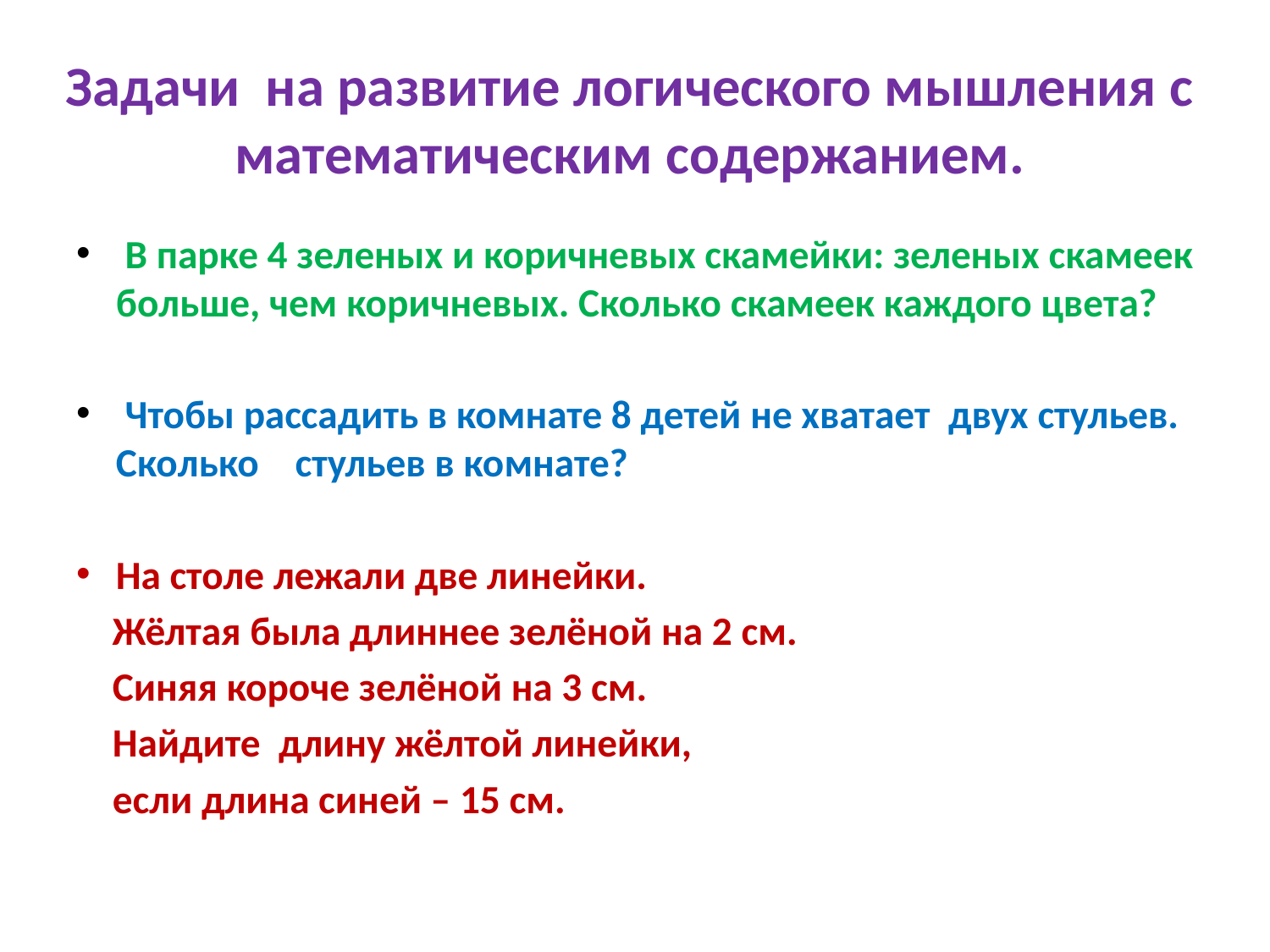

# Задачи  на развитие логического мышления с математическим содержанием.
 В парке 4 зеленых и коричневых скамейки: зеленых скамеек больше, чем коричневых. Сколько скамеек каждого цвета?

 Чтобы рассадить в комнате 8 детей не хватает  двух стульев. Сколько    стульев в комнате?

На столе лежали две линейки.
    Жёлтая была длиннее зелёной на 2 см.
    Синяя короче зелёной на 3 см.
    Найдите  длину жёлтой линейки,
    если длина синей – 15 см.